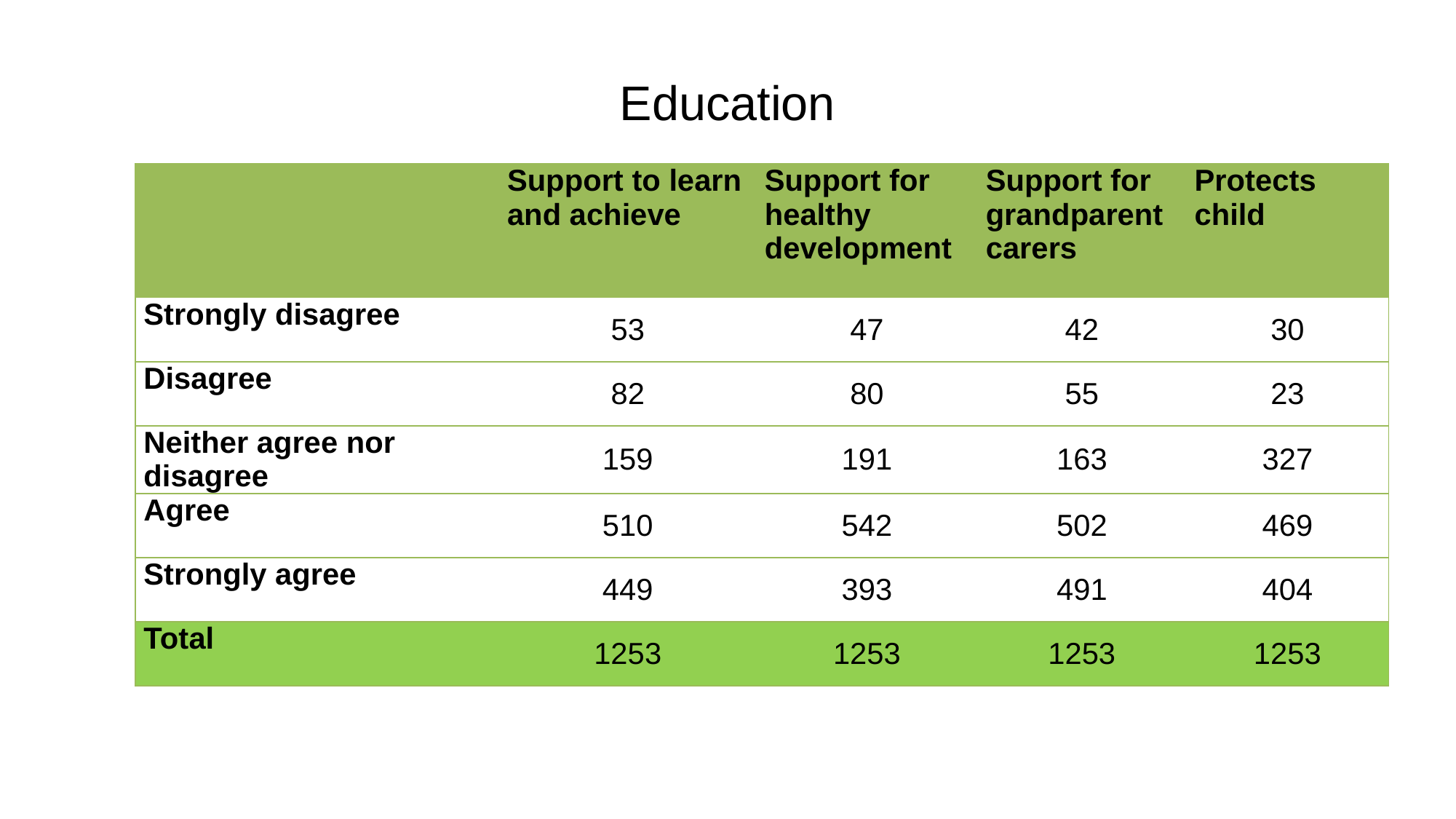

# Education
|  | Support to learn and achieve | Support for healthy development | Support for grandparent carers | Protects child |
| --- | --- | --- | --- | --- |
| Strongly disagree | 53 | 47 | 42 | 30 |
| Disagree | 82 | 80 | 55 | 23 |
| Neither agree nor disagree | 159 | 191 | 163 | 327 |
| Agree | 510 | 542 | 502 | 469 |
| Strongly agree | 449 | 393 | 491 | 404 |
| Total | 1253 | 1253 | 1253 | 1253 |
.